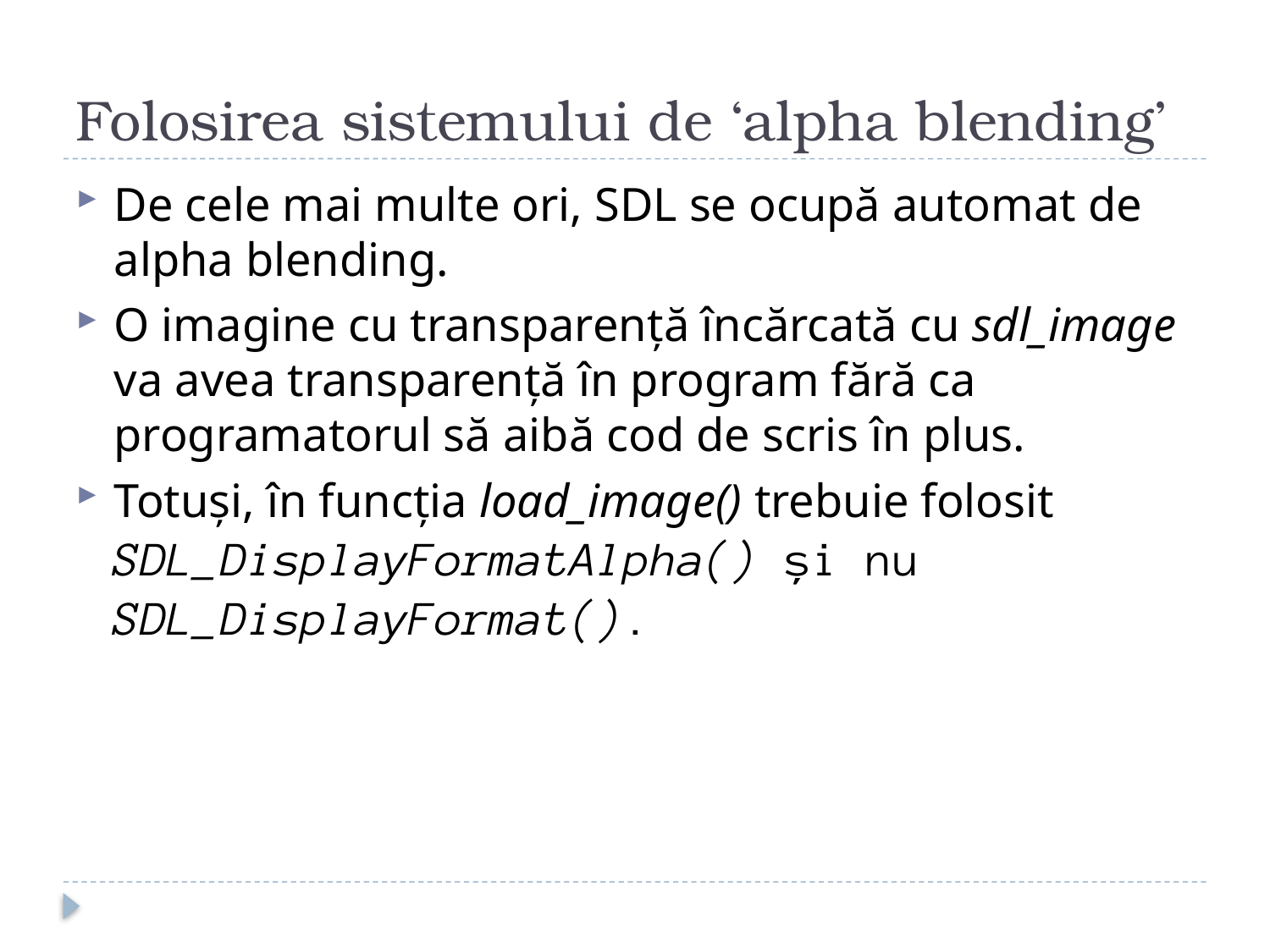

# Folosirea sistemului de ‘alpha blending’
De cele mai multe ori, SDL se ocupă automat de alpha blending.
O imagine cu transparență încărcată cu sdl_image va avea transparență în program fără ca programatorul să aibă cod de scris în plus.
Totuși, în funcția load_image() trebuie folosit SDL_DisplayFormatAlpha() și nu SDL_DisplayFormat().